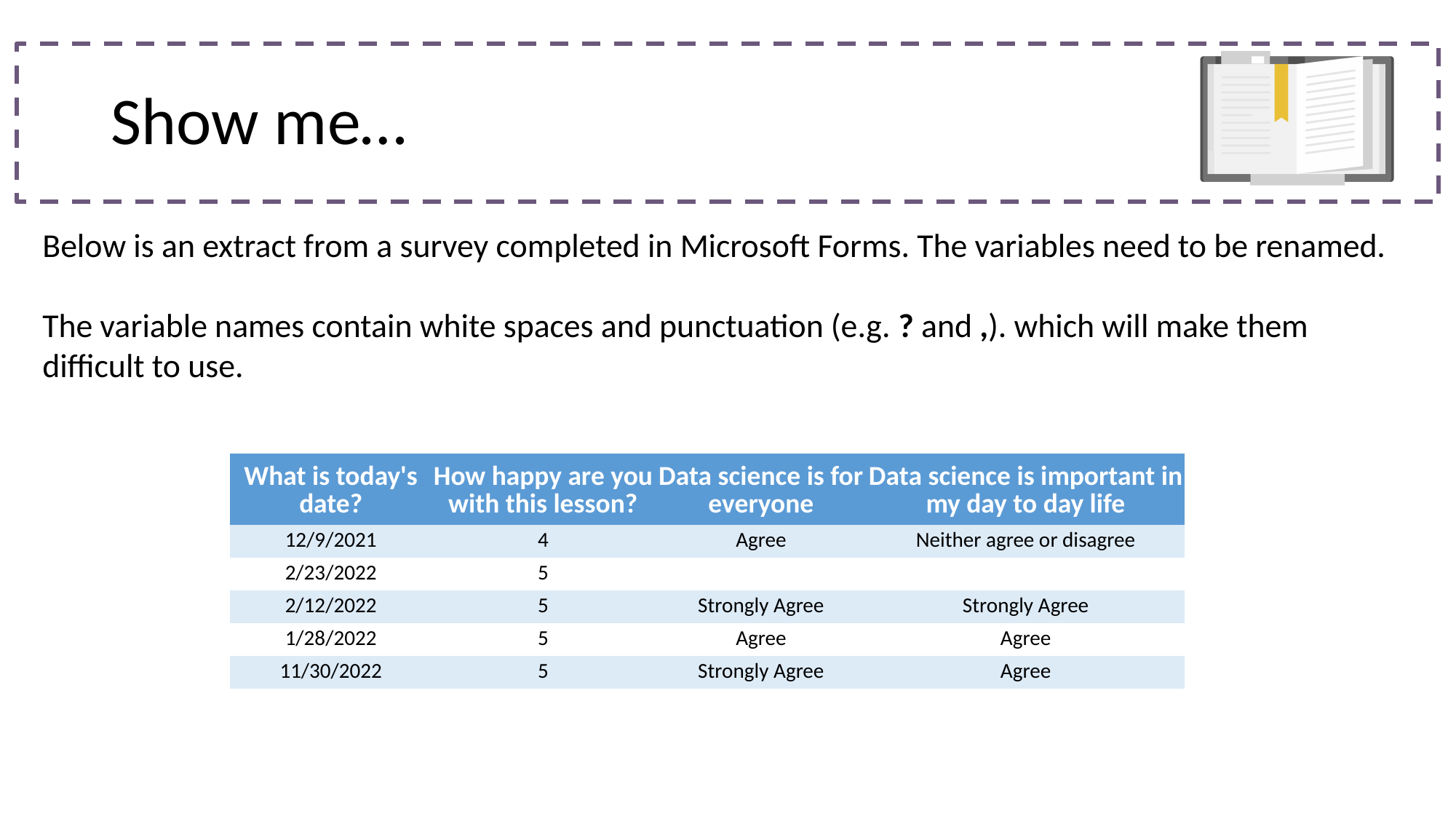

# Show me…
Below is an extract from a survey completed in Microsoft Forms. The variables need to be renamed.

The variable names contain white spaces and punctuation (e.g. ? and ,). which will make them difficult to use.

| What is today's date? | How happy are you with this lesson? | Data science is for everyone | Data science is important in my day to day life |
| --- | --- | --- | --- |
| 12/9/2021 | 4 | Agree | Neither agree or disagree |
| 2/23/2022 | 5 |  |  |
| 2/12/2022 | 5 | Strongly Agree | Strongly Agree |
| 1/28/2022 | 5 | Agree | Agree |
| 11/30/2022 | 5 | Strongly Agree | Agree |